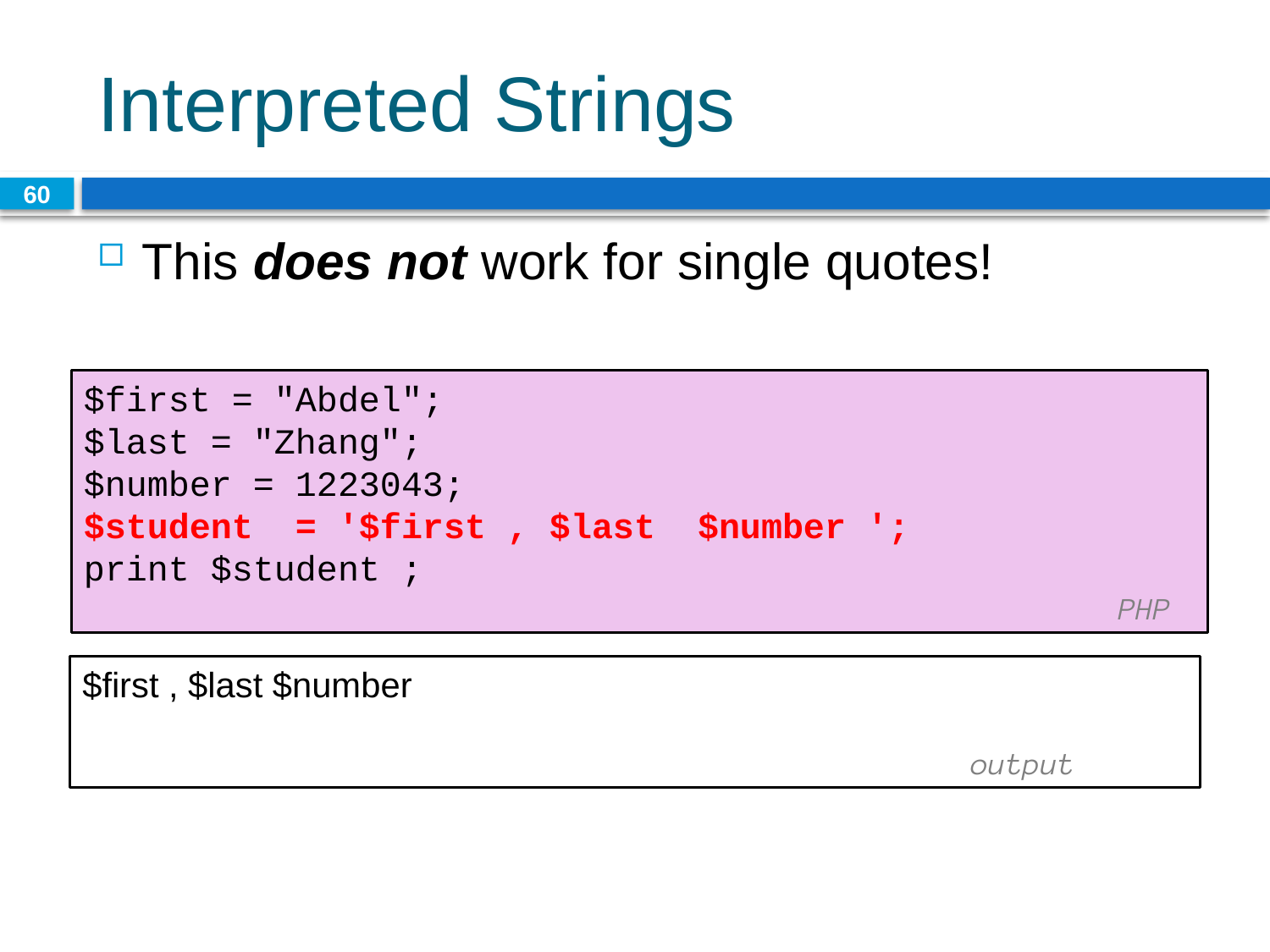

# Interpreted Strings
60
This does not work for single quotes!
$first = "Abdel";
$last = "Zhang";
$number = 1223043;
$student  = '$first , $last  $number ';
print $student ;		            			  								 PHP
$first , $last $number 				      																	output